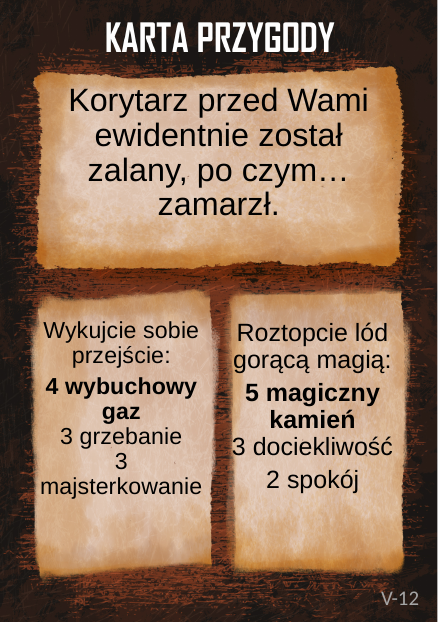

# Korytarz przed Wami ewidentnie został zalany, po czym… zamarzł.
Wykujcie sobie przejście:
4 wybuchowy gaz
3 grzebanie
3 majsterkowanie
Roztopcie lód gorącą magią:
5 magiczny kamień
3 dociekliwość
2 spokój
V-12